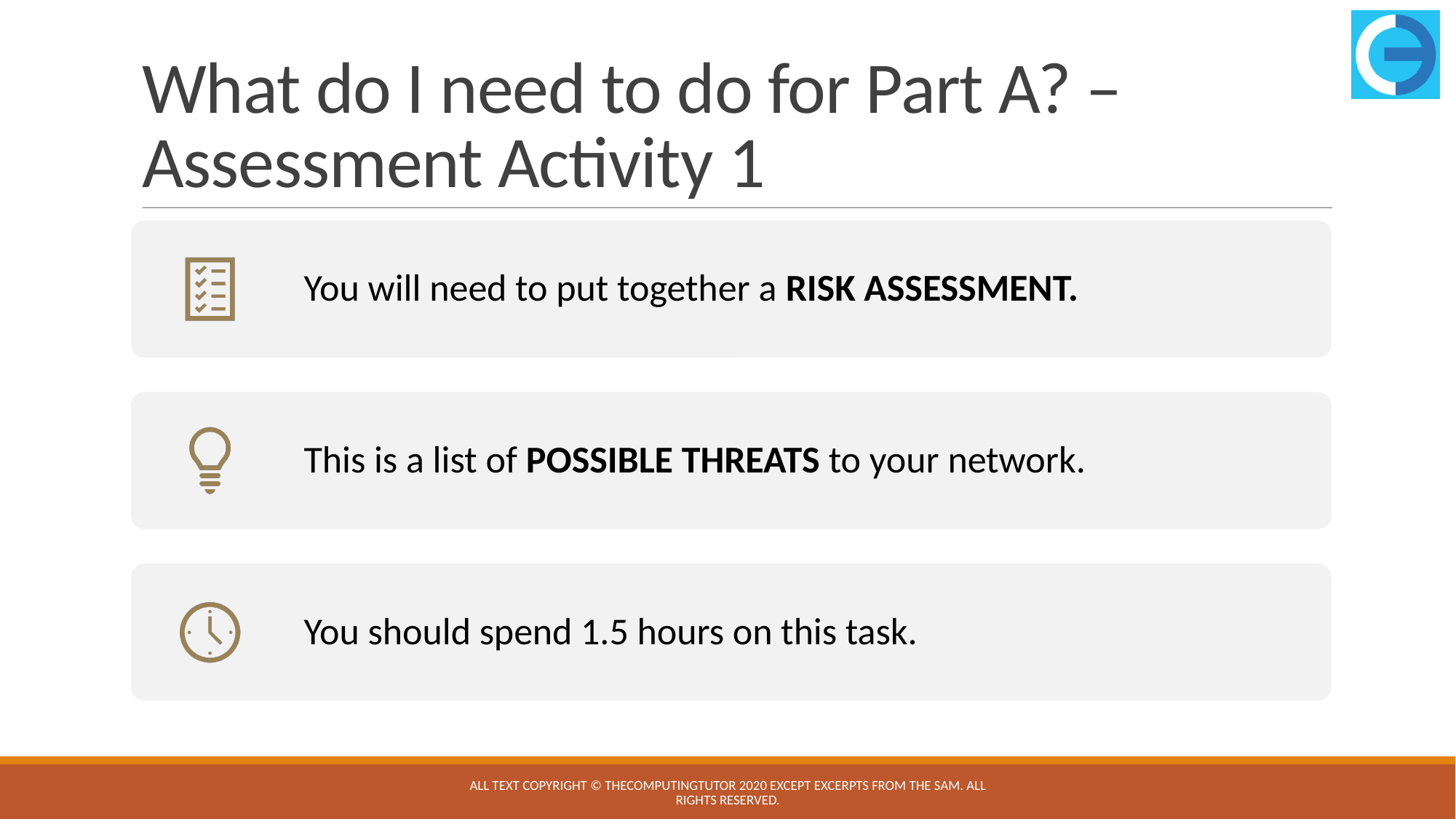

# What do I need to do for Part A? – Assessment Activity 1
You will need to put together a RISK ASSESSMENT.
This is a list of POSSIBLE THREATS to your network.
You should spend 1.5 hours on this task.

All text copyright © TheComputingTutor 2020 except excerpts from the SAM. All rights Reserved.